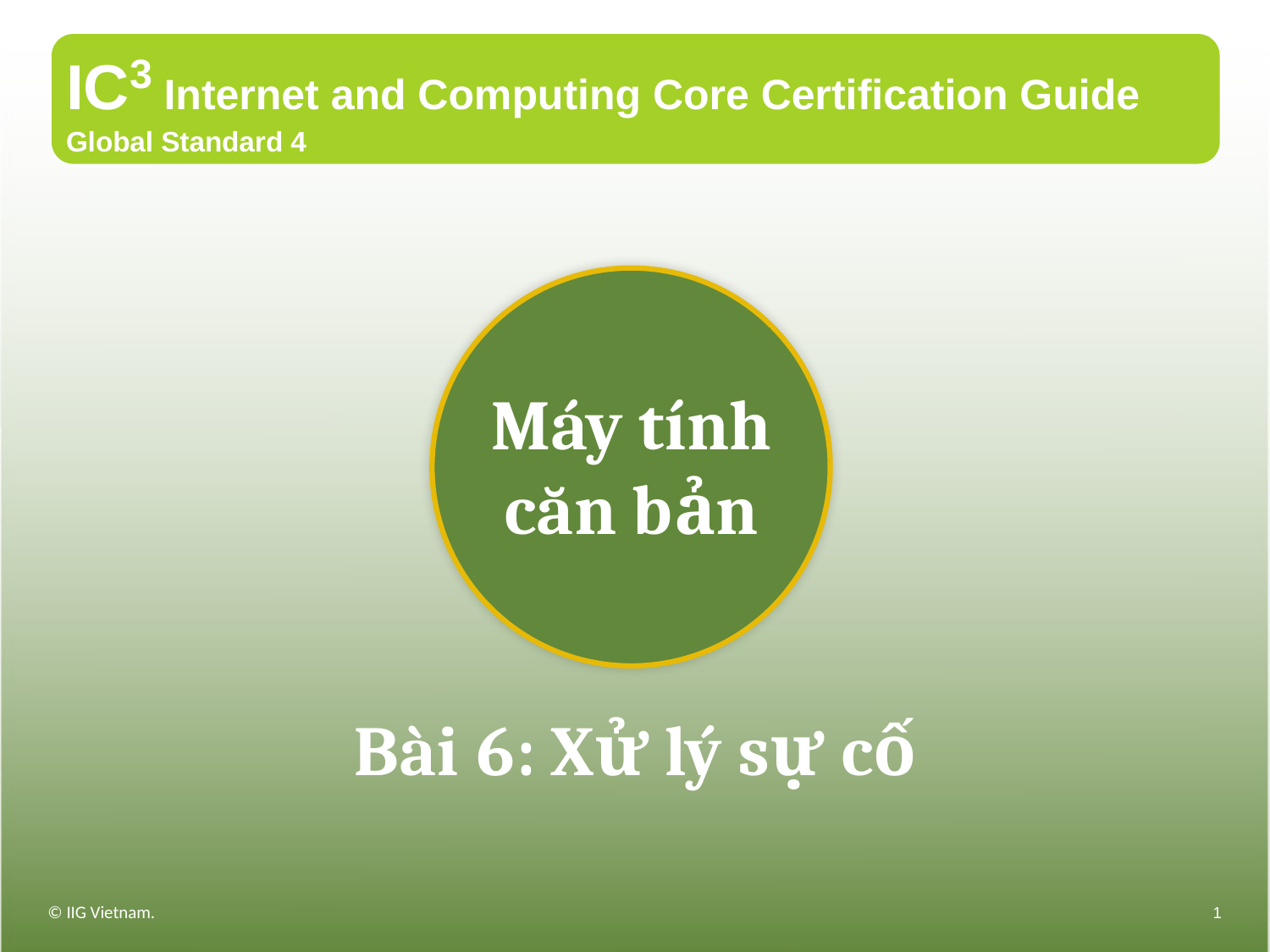

IC3 Internet and Computing Core Certification Guide
Global Standard 4

# Máy tính căn bản

Bài 6: Xử lý sự cố
© IIG Vietnam.
1